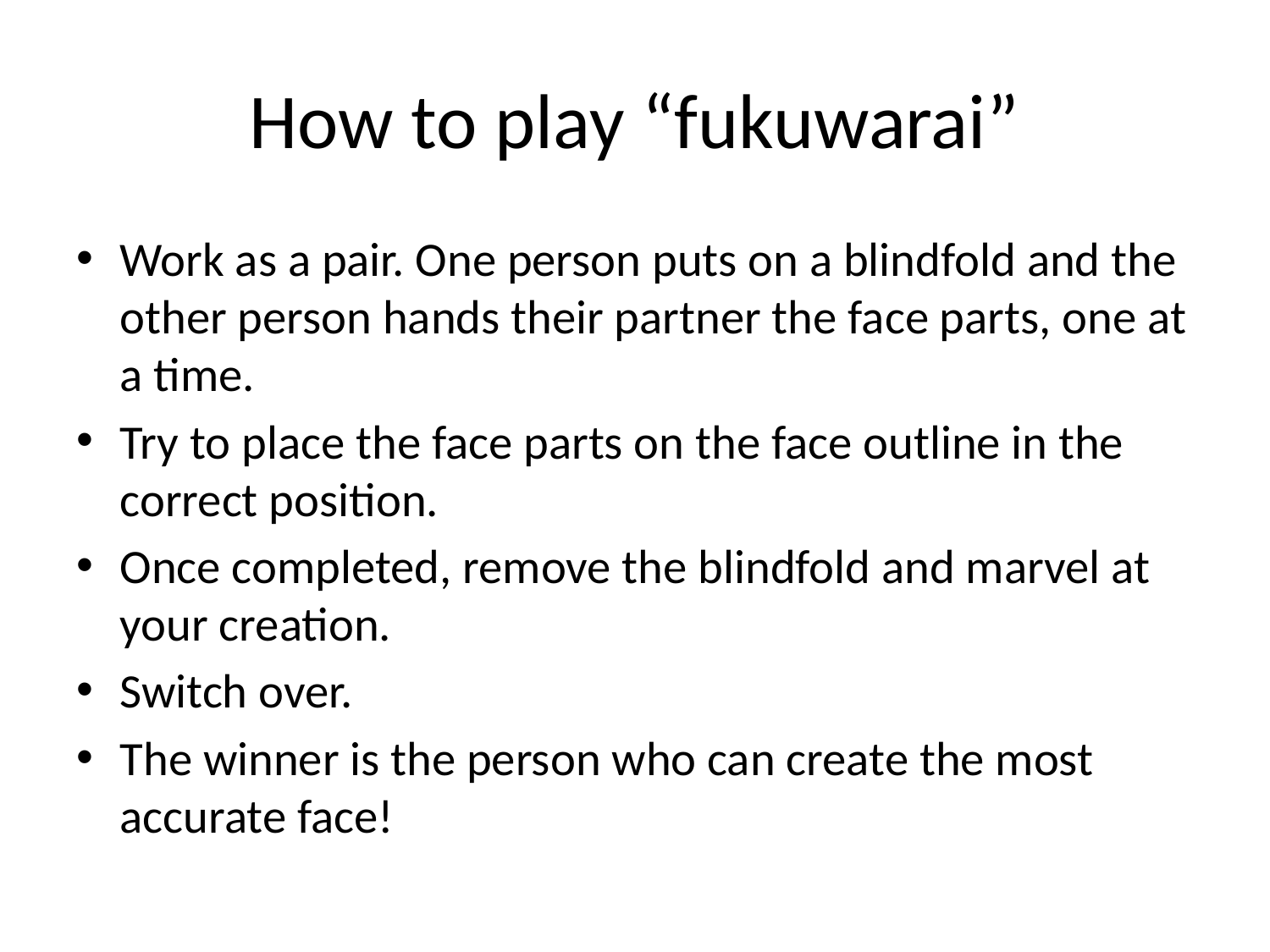

# How to play “fukuwarai”
Work as a pair. One person puts on a blindfold and the other person hands their partner the face parts, one at a time.
Try to place the face parts on the face outline in the correct position.
Once completed, remove the blindfold and marvel at your creation.
Switch over.
The winner is the person who can create the most accurate face!